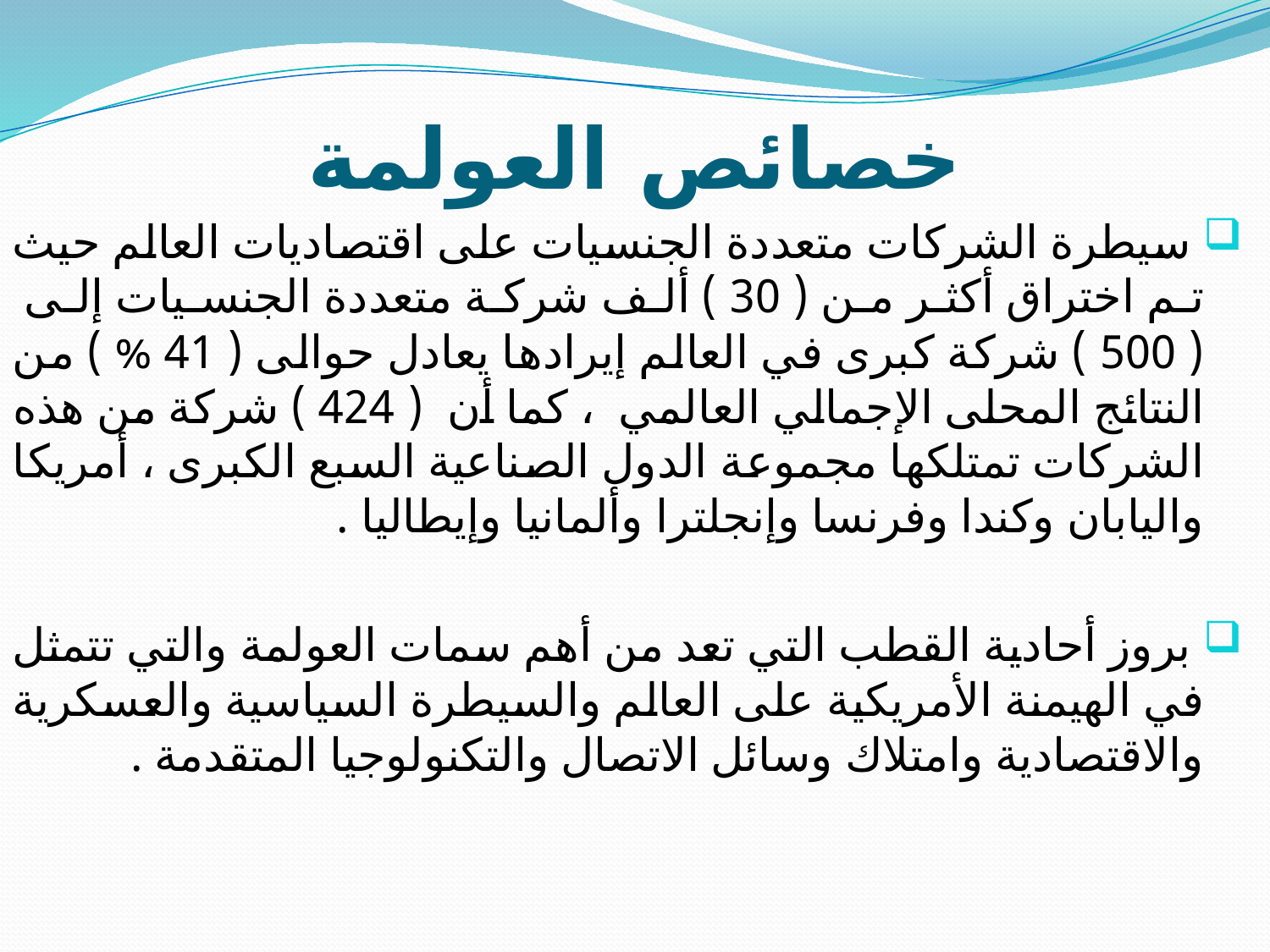

# خصائص العولمة
 سيطرة الشركات متعددة الجنسيات على اقتصاديات العالم حيث تم اختراق أكثر من ( 30 ) ألف شركة متعددة الجنسيات إلى  ( 500 ) شركة كبرى في العالم إيرادها يعادل حوالى ( 41 % ) من النتائج المحلى الإجمالي العالمي  ، كما أن  ( 424 ) شركة من هذه الشركات تمتلكها مجموعة الدول الصناعية السبع الكبرى ، أمريكا واليابان وكندا وفرنسا وإنجلترا وألمانيا وإيطاليا .

 بروز أحادية القطب التي تعد من أهم سمات العولمة والتي تتمثل في الهيمنة الأمريكية على العالم والسيطرة السياسية والعسكرية والاقتصادية وامتلاك وسائل الاتصال والتكنولوجيا المتقدمة .